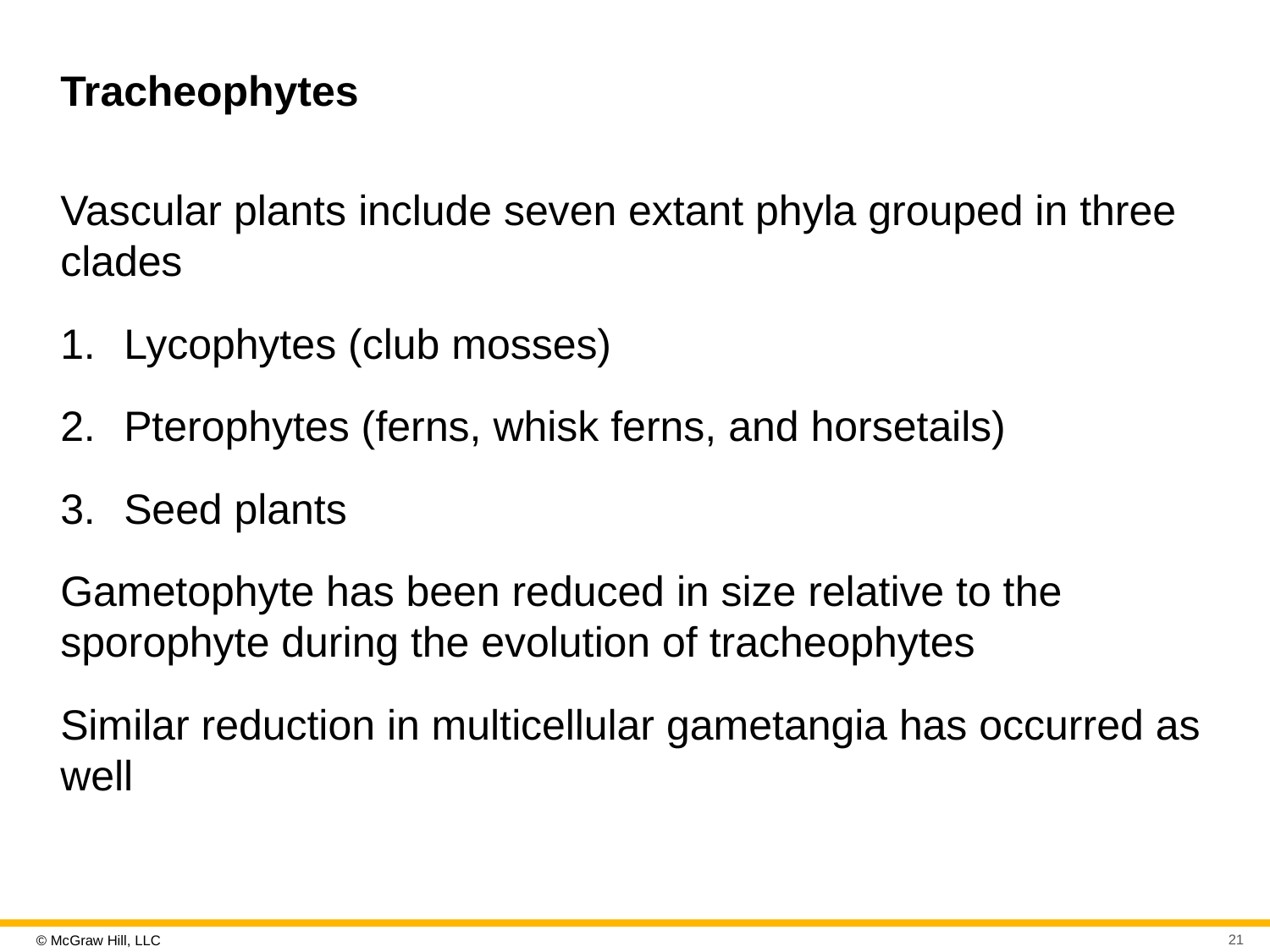

# Tracheophytes
Vascular plants include seven extant phyla grouped in three clades
Lycophytes (club mosses)
Pterophytes (ferns, whisk ferns, and horsetails)
Seed plants
Gametophyte has been reduced in size relative to the sporophyte during the evolution of tracheophytes
Similar reduction in multicellular gametangia has occurred as well
21